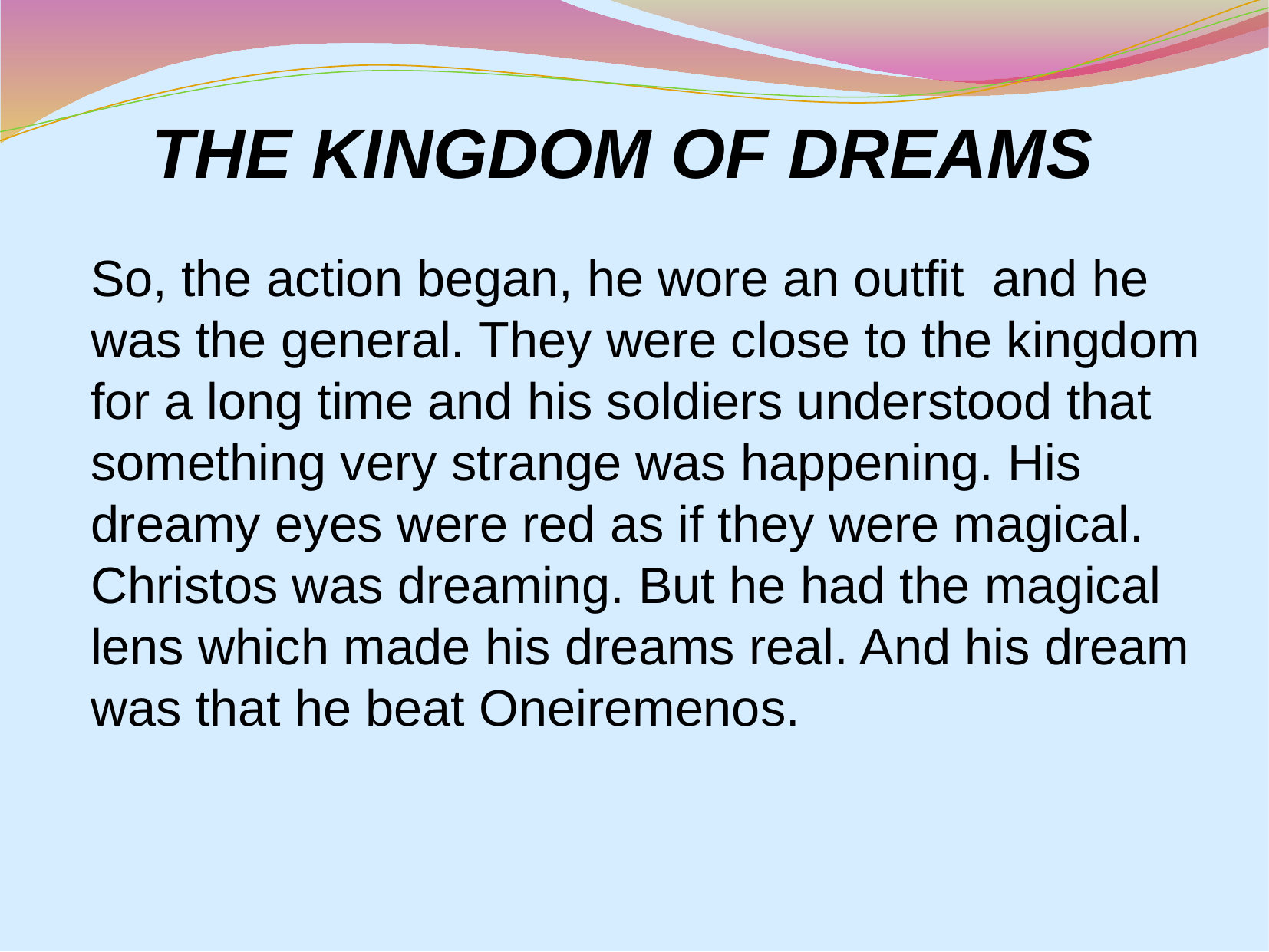

THE KINGDOM OF DREAMS
So, the action began, he wore an outfit  and he was the general. They were close to the kingdom for a long time and his soldiers understood that something very strange was happening. His dreamy eyes were red as if they were magical. Christos was dreaming. But he had the magical lens which made his dreams real. And his dream was that he beat Oneiremenos.